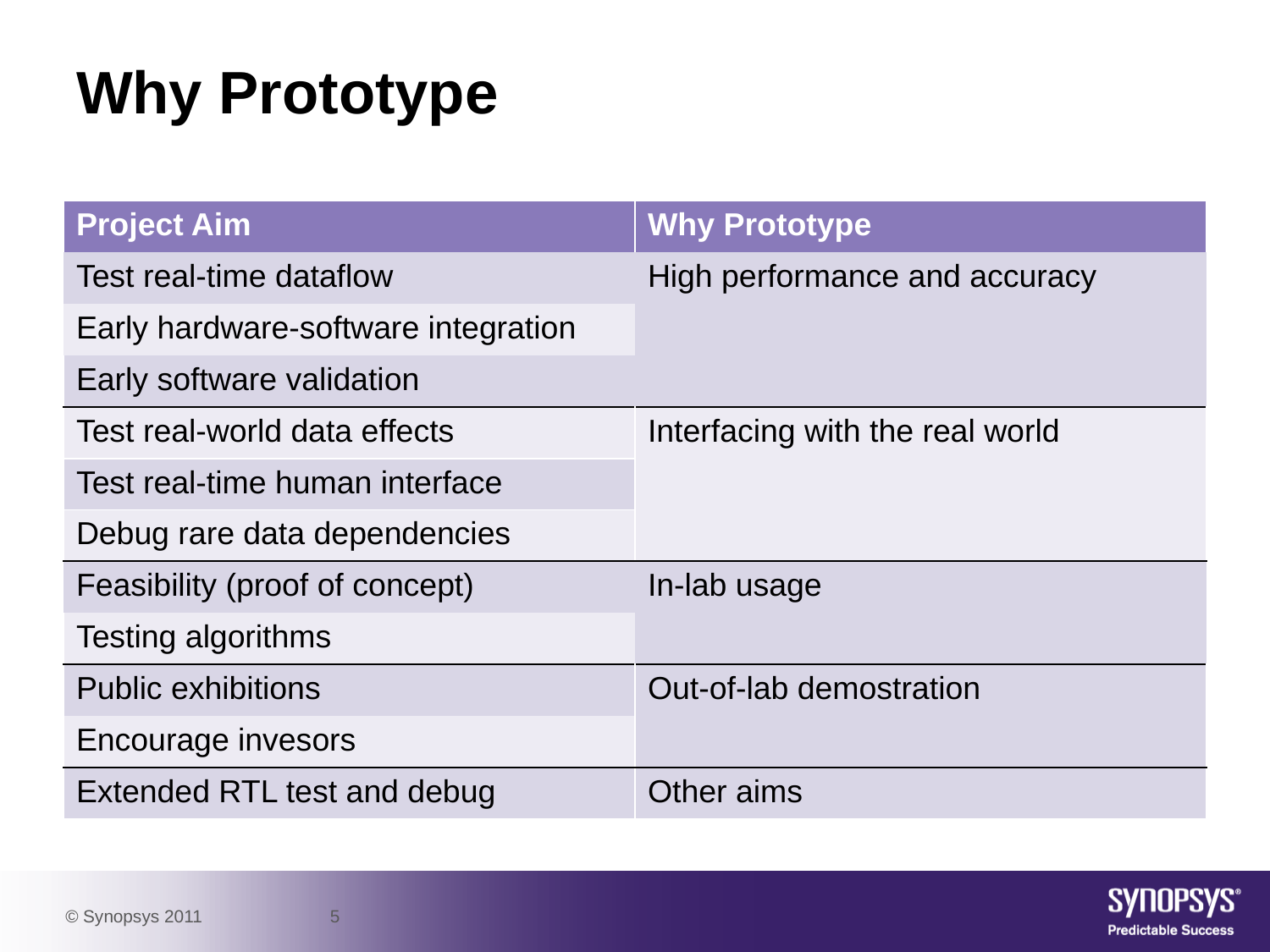

# Why Prototype
| Project Aim | Why Prototype |
| --- | --- |
| Test real-time dataflow | High performance and accuracy |
| Early hardware-software integration |  |
| Early software validation |  |
| Test real-world data effects | Interfacing with the real world |
| Test real-time human interface |  |
| Debug rare data dependencies |  |
| Feasibility (proof of concept) | In-lab usage |
| Testing algorithms |  |
| Public exhibitions | Out-of-lab demostration |
| Encourage invesors |  |
| Extended RTL test and debug | Other aims |